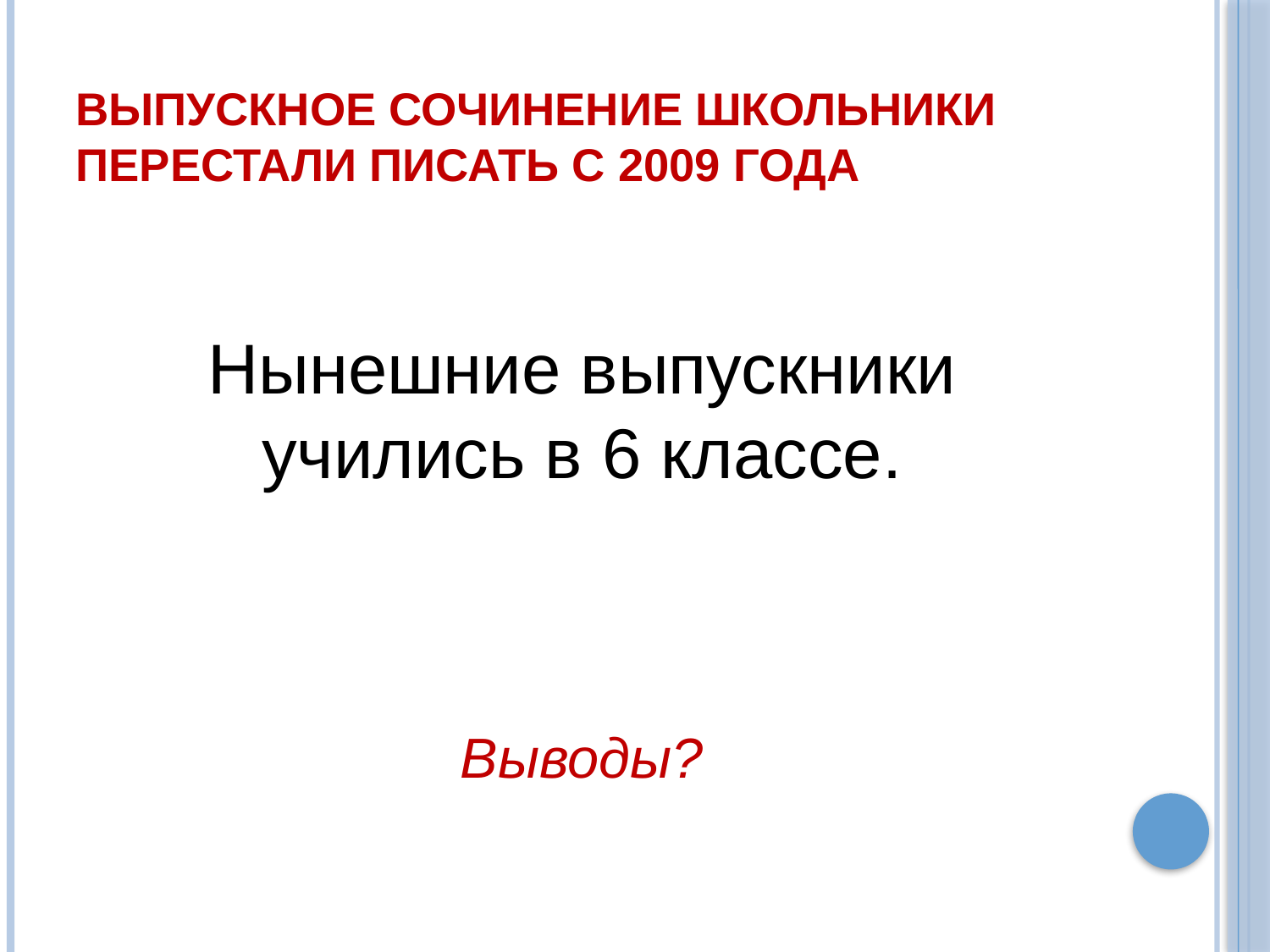

# Выпускное сочинение школьники перестали писать с 2009 года

Нынешние выпускники учились в 6 классе.

Выводы?